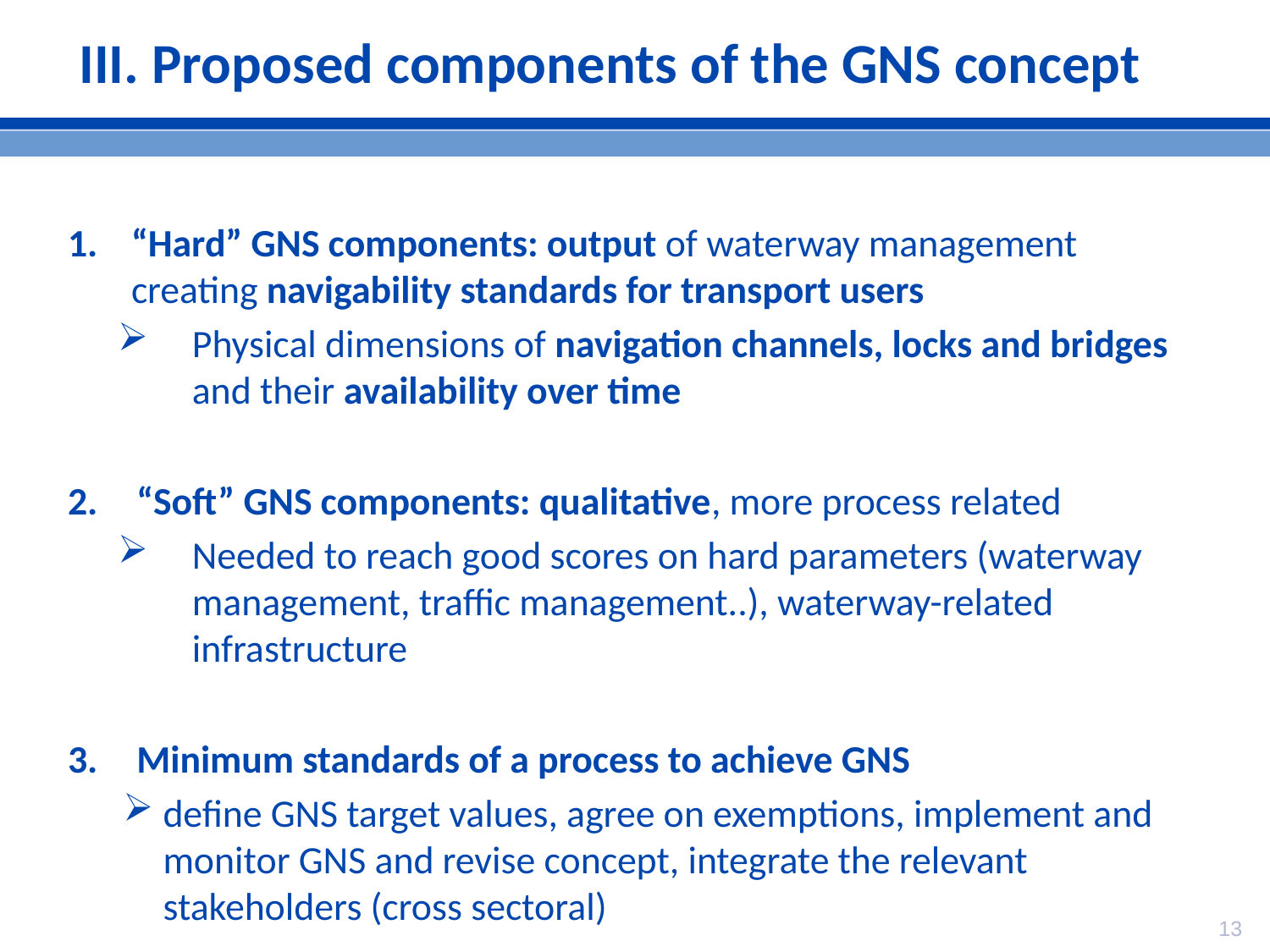

# III. Proposed components of the GNS concept
“Hard” GNS components: output of waterway management creating navigability standards for transport users
Physical dimensions of navigation channels, locks and bridges and their availability over time

“Soft” GNS components: qualitative, more process related
Needed to reach good scores on hard parameters (waterway management, traffic management..), waterway-related infrastructure

Minimum standards of a process to achieve GNS
define GNS target values, agree on exemptions, implement and monitor GNS and revise concept, integrate the relevant stakeholders (cross sectoral)
13